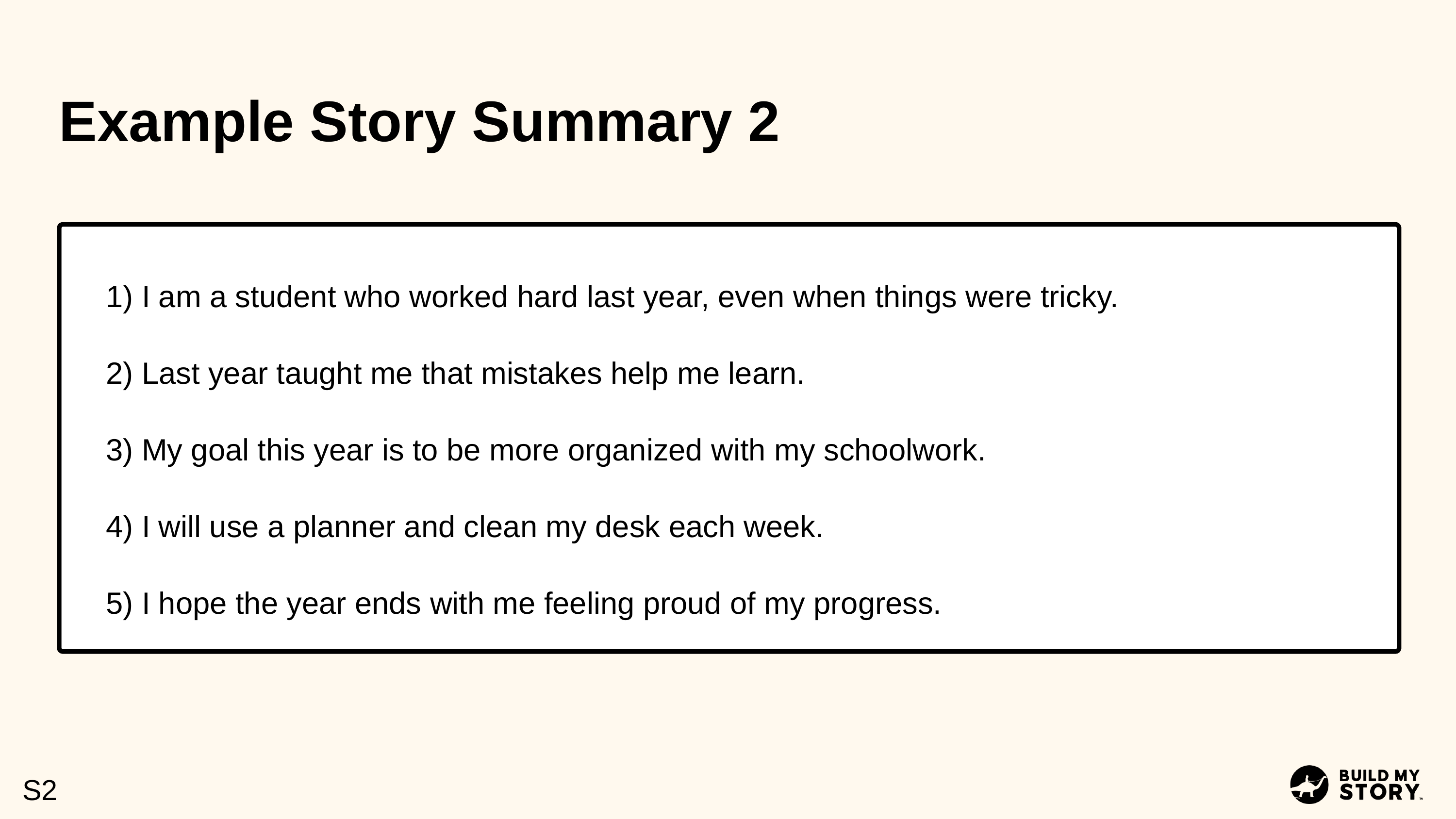

Example Story Summary 2

1) I am a student who worked hard last year, even when things were tricky.
2) Last year taught me that mistakes help me learn.
3) My goal this year is to be more organized with my schoolwork.
4) I will use a planner and clean my desk each week.
5) I hope the year ends with me feeling proud of my progress.

S2